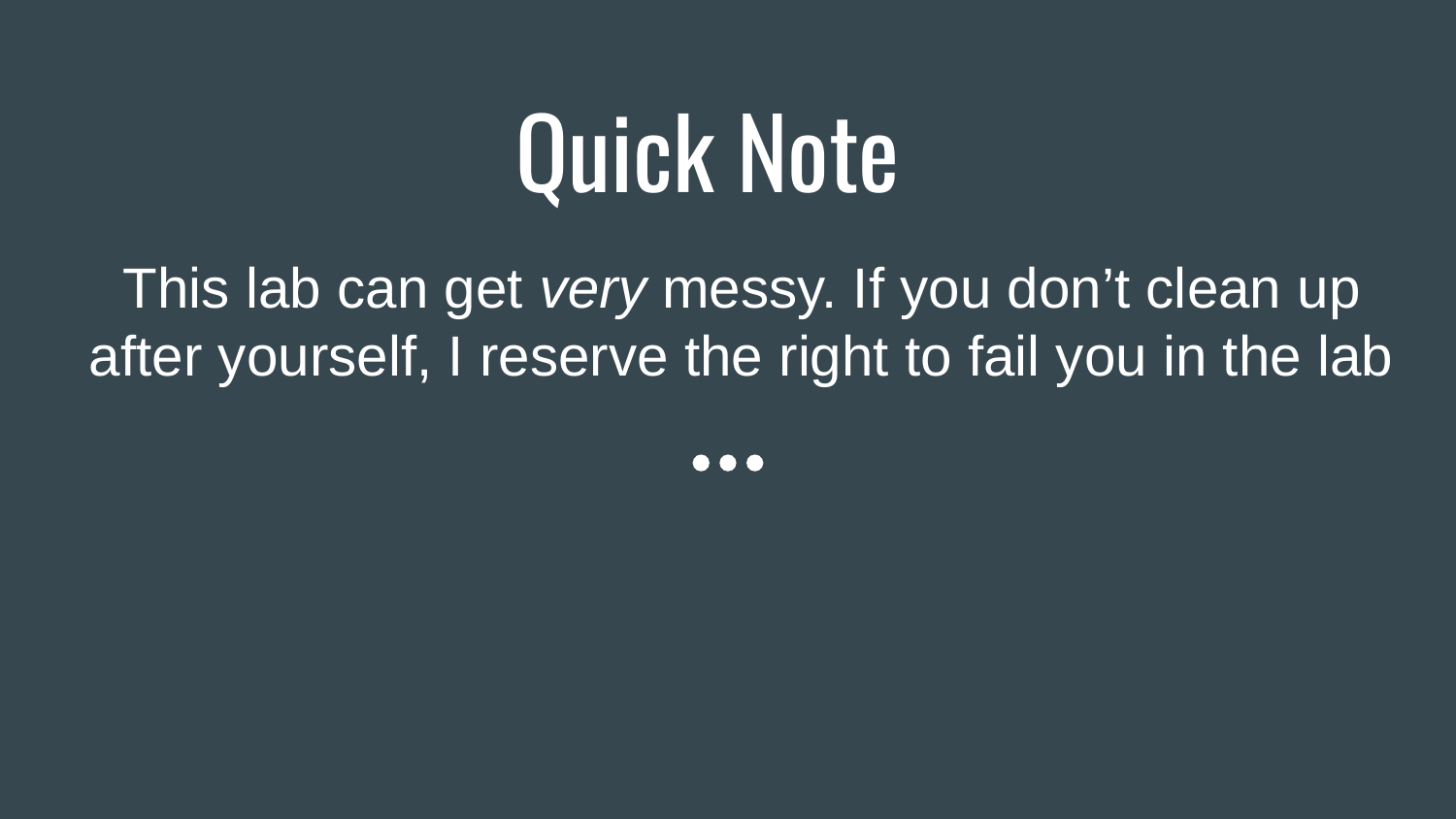

# Quick Note
This lab can get very messy. If you don’t clean up after yourself, I reserve the right to fail you in the lab